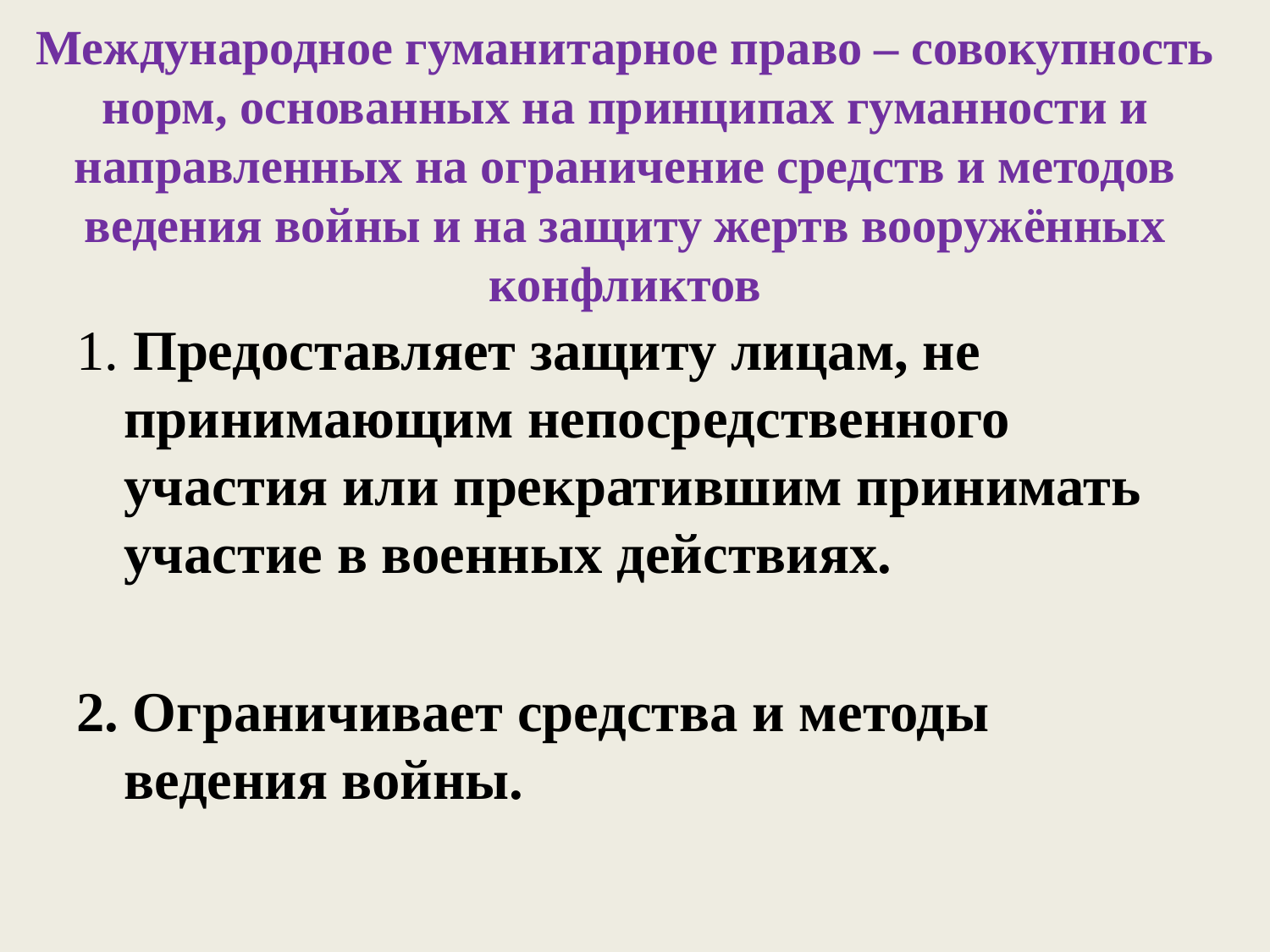

# Международное гуманитарное право – совокупность норм, основанных на принципах гуманности и направленных на ограничение средств и методов ведения войны и на защиту жертв вооружённых конфликтов
1. Предоставляет защиту лицам, не принимающим непосредственного участия или прекратившим принимать участие в военных действиях.

2. Ограничивает средства и методы ведения войны.